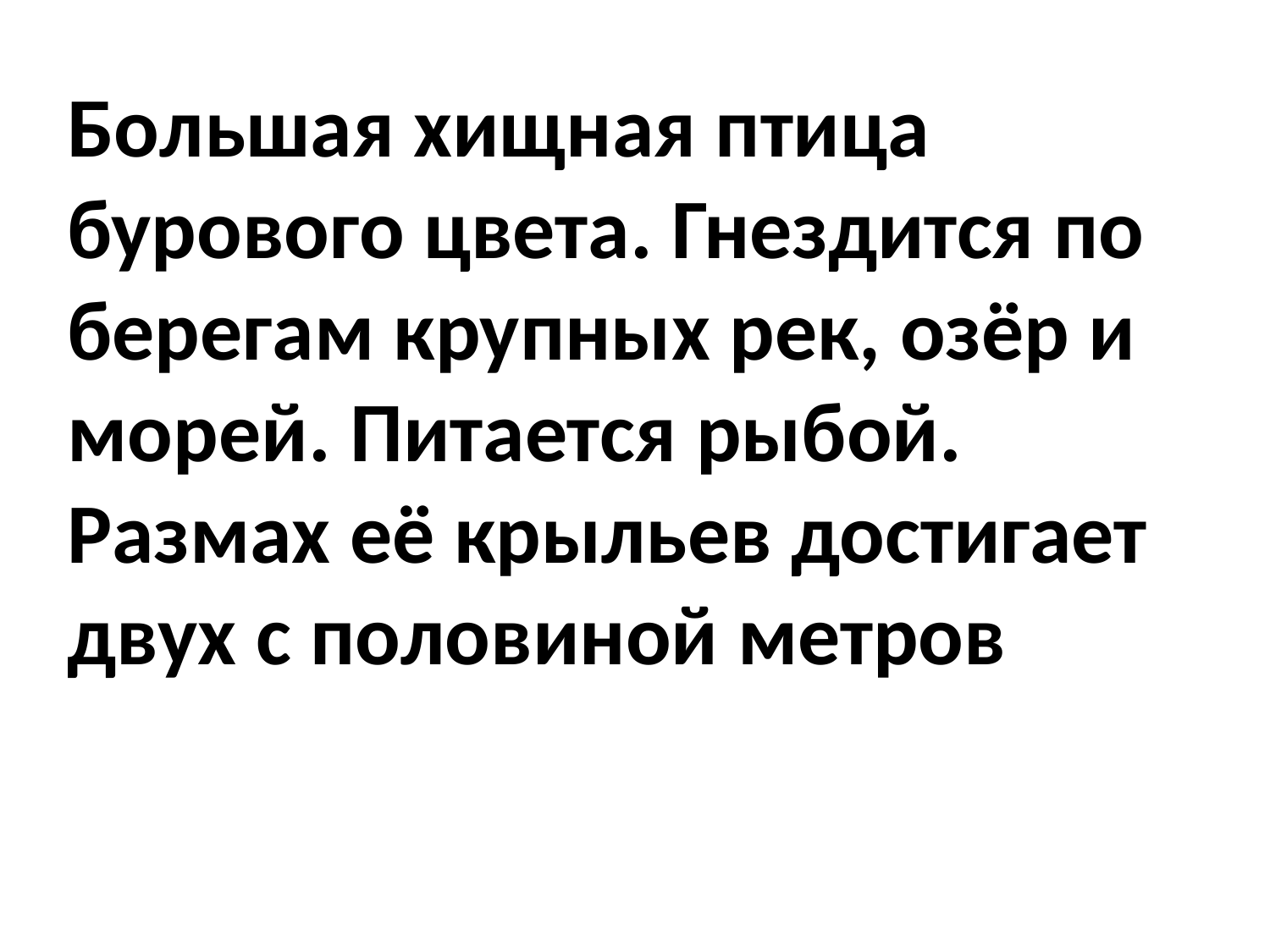

Большая хищная птица бурового цвета. Гнездится по берегам крупных рек, озёр и морей. Питается рыбой. Размах её крыльев достигает двух с половиной метров